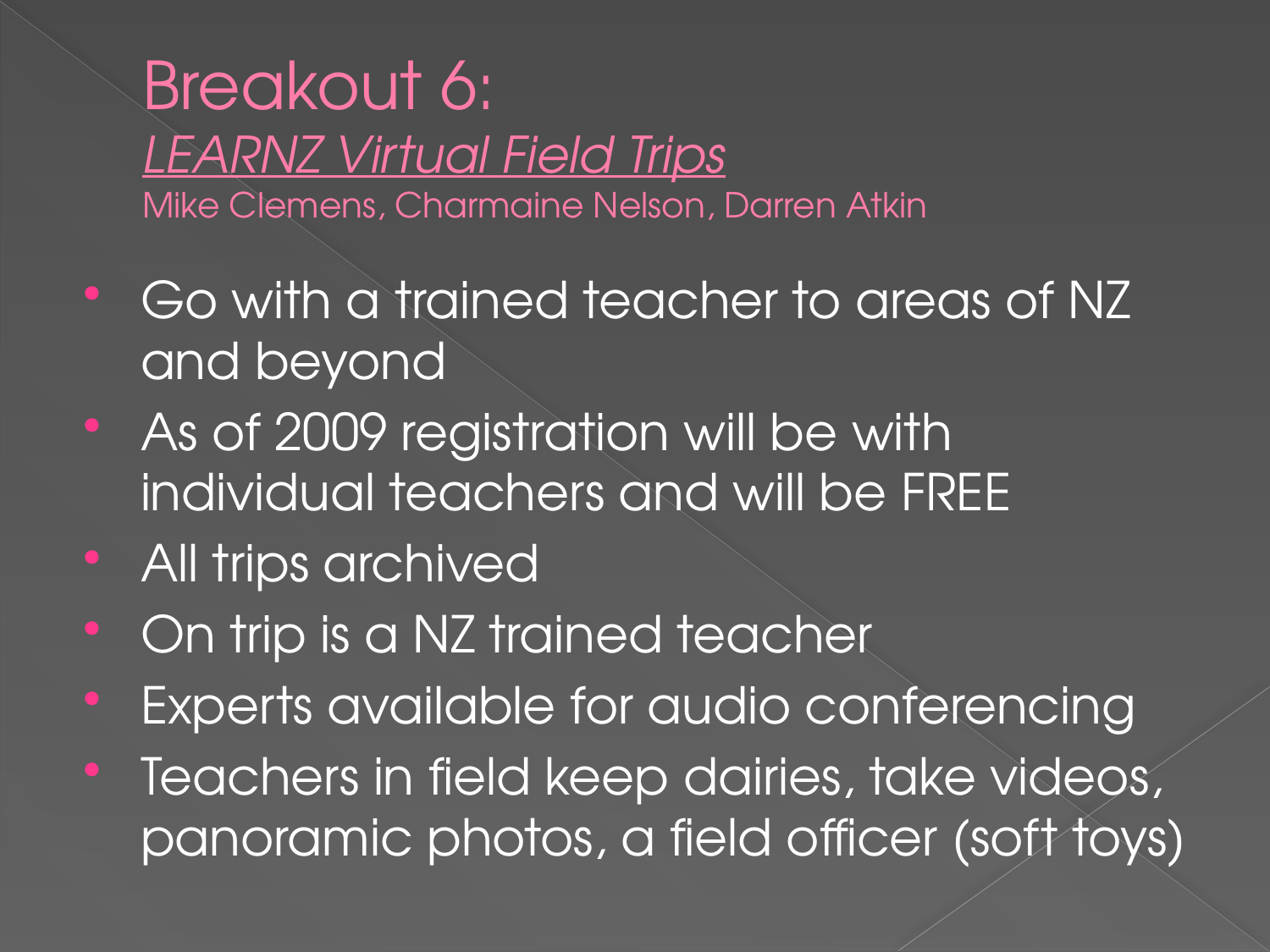

# Breakout 6: LEARNZ Virtual Field Trips Mike Clemens, Charmaine Nelson, Darren Atkin
Go with a trained teacher to areas of NZ and beyond
As of 2009 registration will be with individual teachers and will be FREE
All trips archived
On trip is a NZ trained teacher
Experts available for audio conferencing
Teachers in field keep dairies, take videos, panoramic photos, a field officer (soft toys)